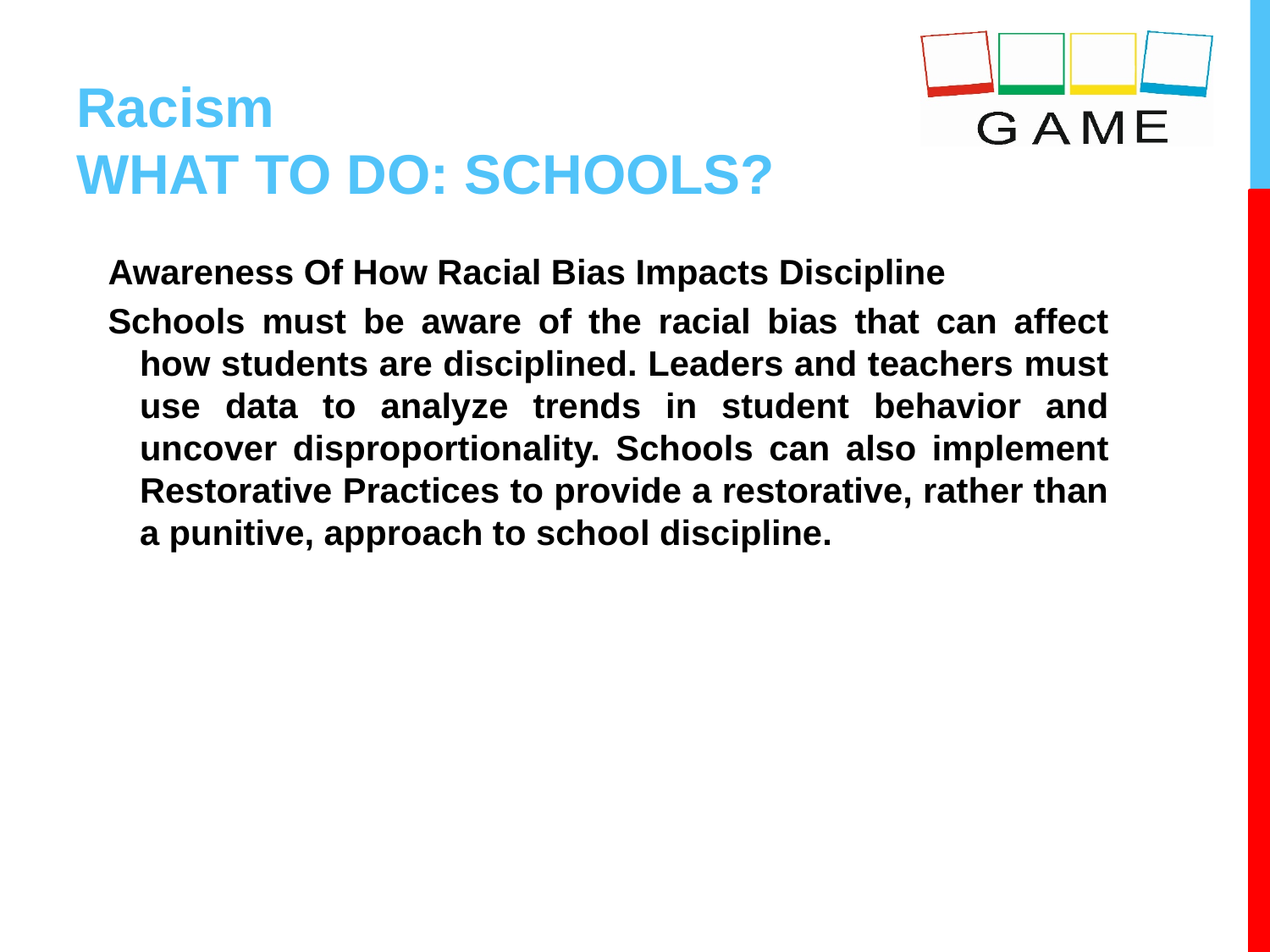

# Racism WHAT TO DO: SCHOOLS?
Awareness Of How Racial Bias Impacts Discipline
Schools must be aware of the racial bias that can affect how students are disciplined. Leaders and teachers must use data to analyze trends in student behavior and uncover disproportionality. Schools can also implement Restorative Practices to provide a restorative, rather than a punitive, approach to school discipline.